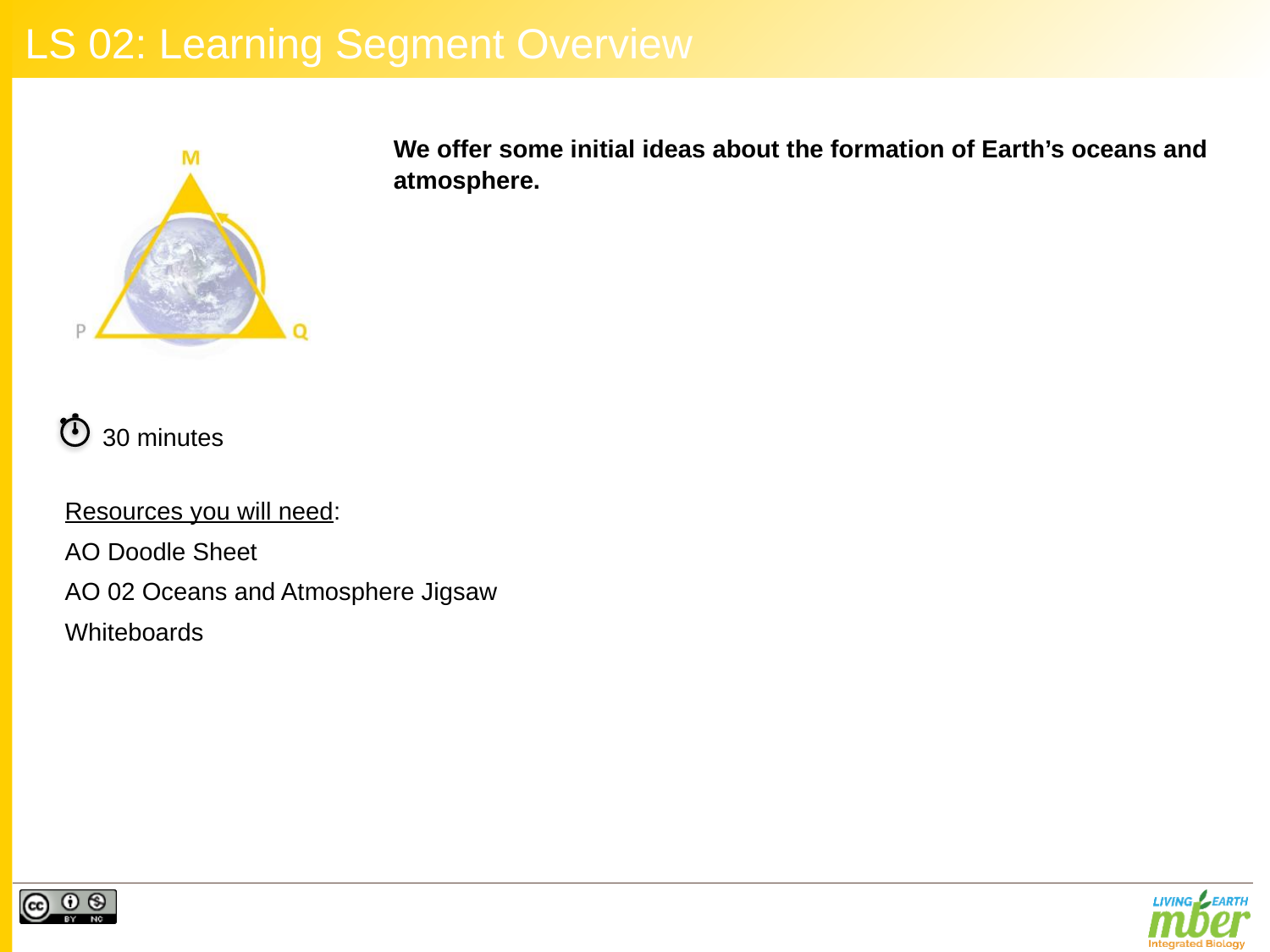

# LS 02: Learning Segment Overview
We offer some initial ideas about the formation of Earth’s oceans and atmosphere.

30 minutes

Resources you will need:
AO Doodle Sheet
AO 02 Oceans and Atmosphere Jigsaw
Whiteboards